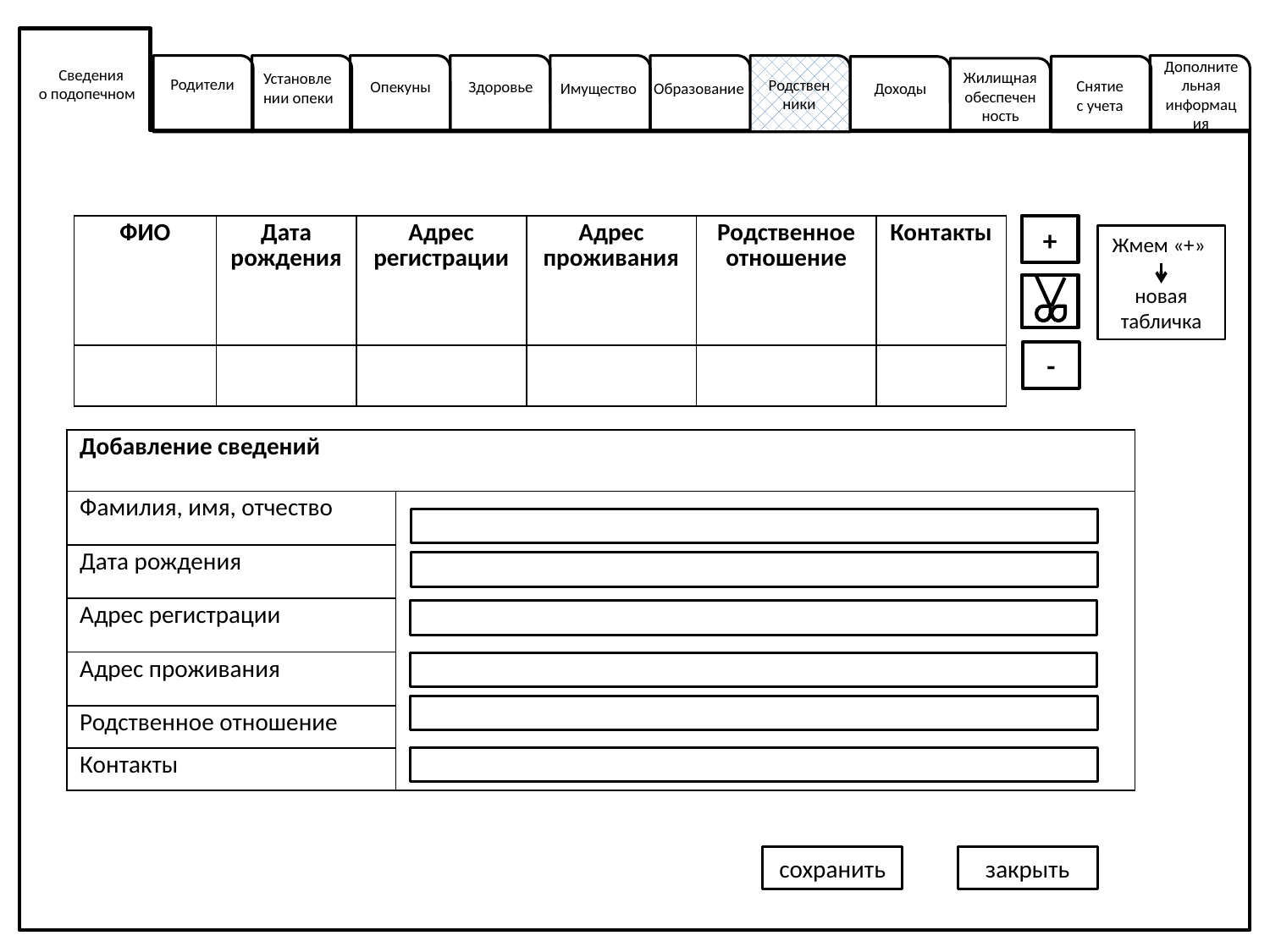

Дополнительная информация

Сведения
о подопечном
Жилищная обеспеченность
Установлении опеки
Родители
Родствен
ники
Снятие
с учета
Здоровье
Опекуны
Имущество
Образование
Доходы
| ФИО | Дата рождения | Адрес регистрации | Адрес проживания | Родственное отношение | Контакты |
| --- | --- | --- | --- | --- | --- |
|  |  |  |  |  |  |
+
Жмем «+»

новая табличка

-
| Добавление сведений |  |
| --- | --- |
| Фамилия, имя, отчество |  |
| Дата рождения |  |
| Адрес регистрации |  |
| Адрес проживания |  |
| Родственное отношение |  |
| Контакты |  |

сохранить
закрыть